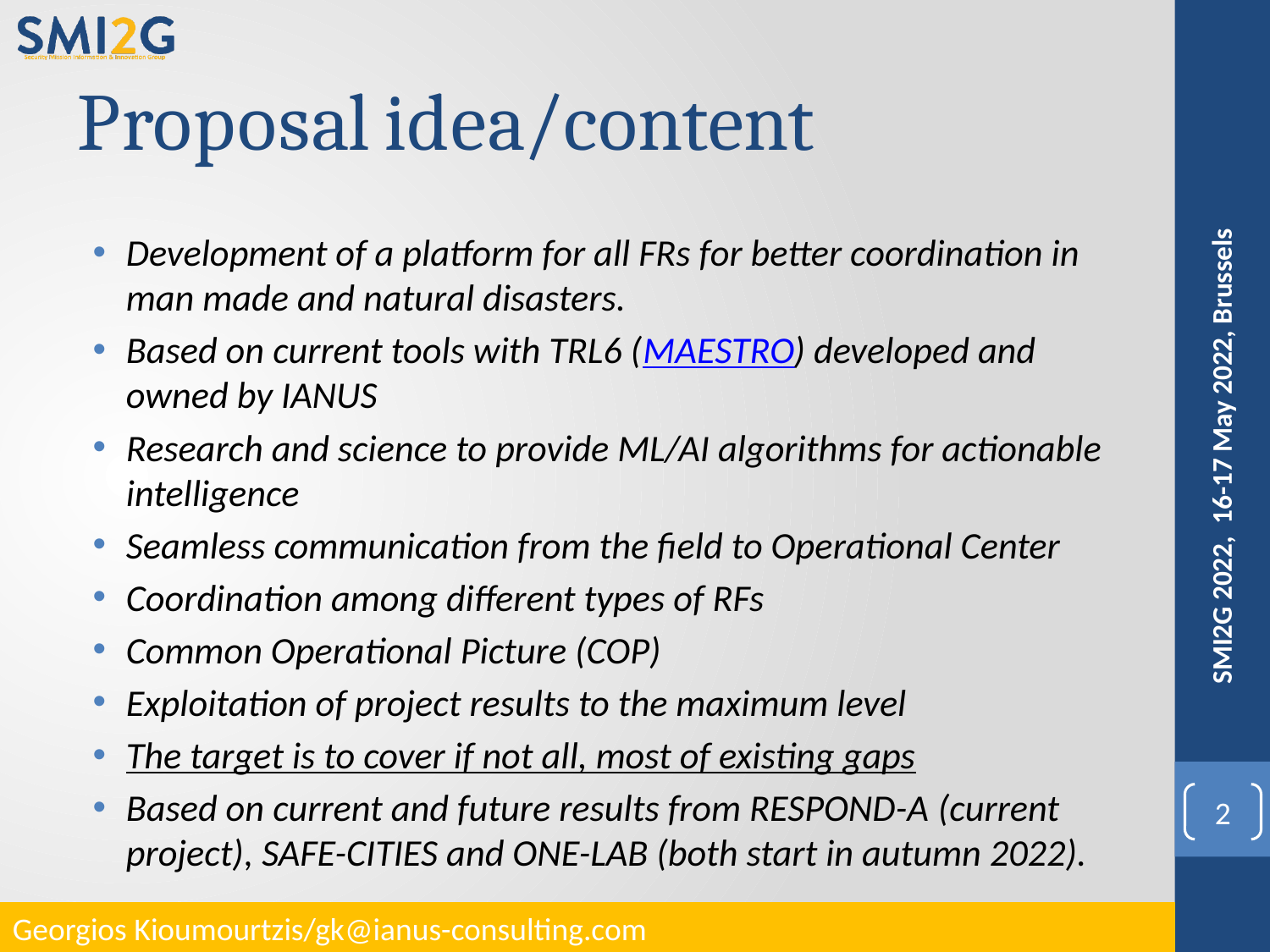

# Proposal idea/content
Development of a platform for all FRs for better coordination in man made and natural disasters.
Based on current tools with TRL6 (MAESTRO) developed and owned by IANUS
Research and science to provide ML/AI algorithms for actionable intelligence
Seamless communication from the field to Operational Center
Coordination among different types of RFs
Common Operational Picture (COP)
Exploitation of project results to the maximum level
The target is to cover if not all, most of existing gaps
Based on current and future results from RESPOND-A (current project), SAFE-CITIES and ONE-LAB (both start in autumn 2022).
SMI2G 2022,  16-17 May 2022, Brussels
2
Georgios Kioumourtzis/gk@ianus-consulting.com